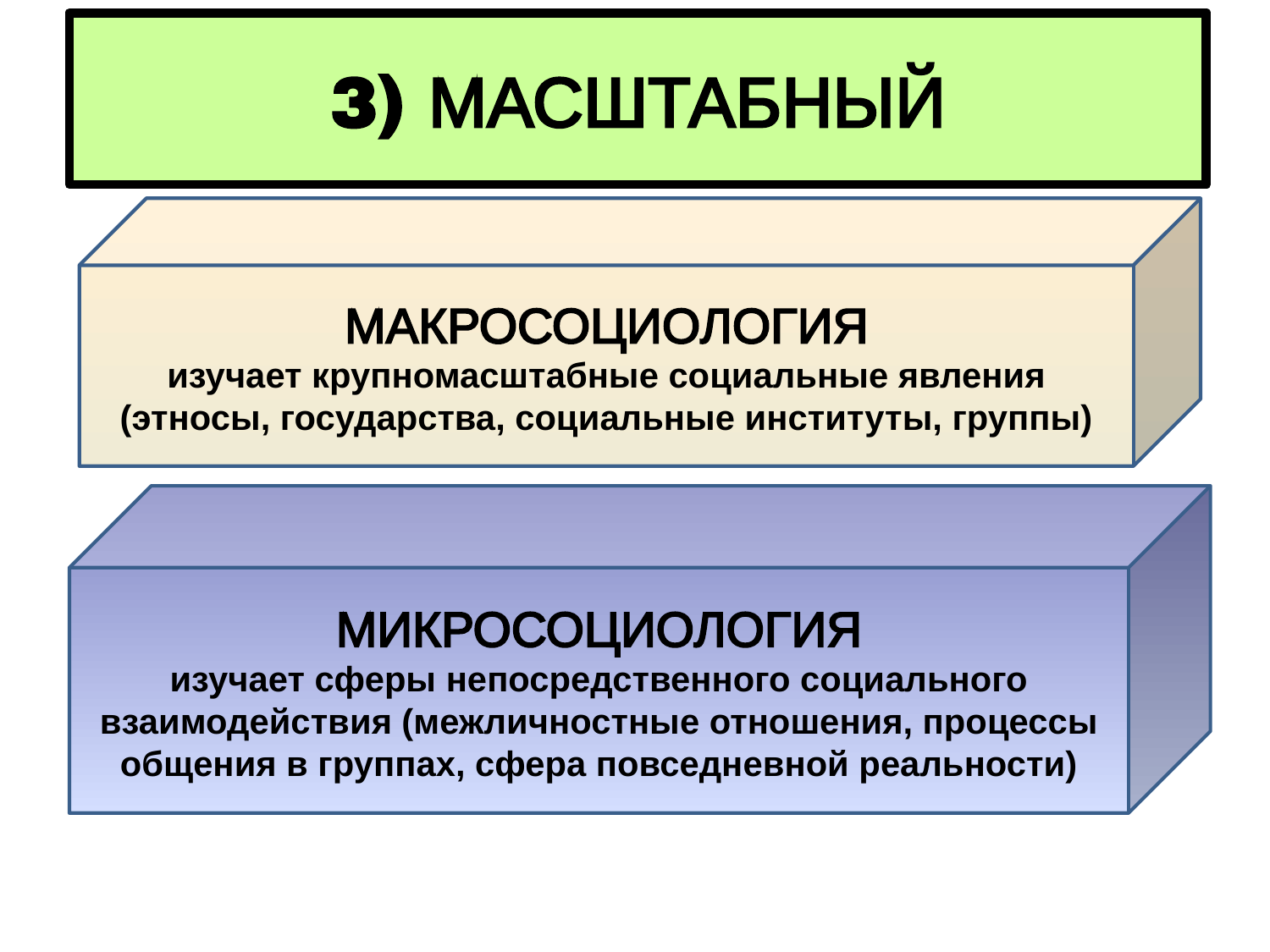

# 3) МАСШТАБНЫЙ
МАКРОСОЦИОЛОГИЯ
изучает крупномасштабные социальные явления (этносы, государства, социальные институты, группы)
МИКРОСОЦИОЛОГИЯ
изучает сферы непосредственного социального взаимодействия (межличностные отношения, процессы общения в группах, сфера повседневной реальности)